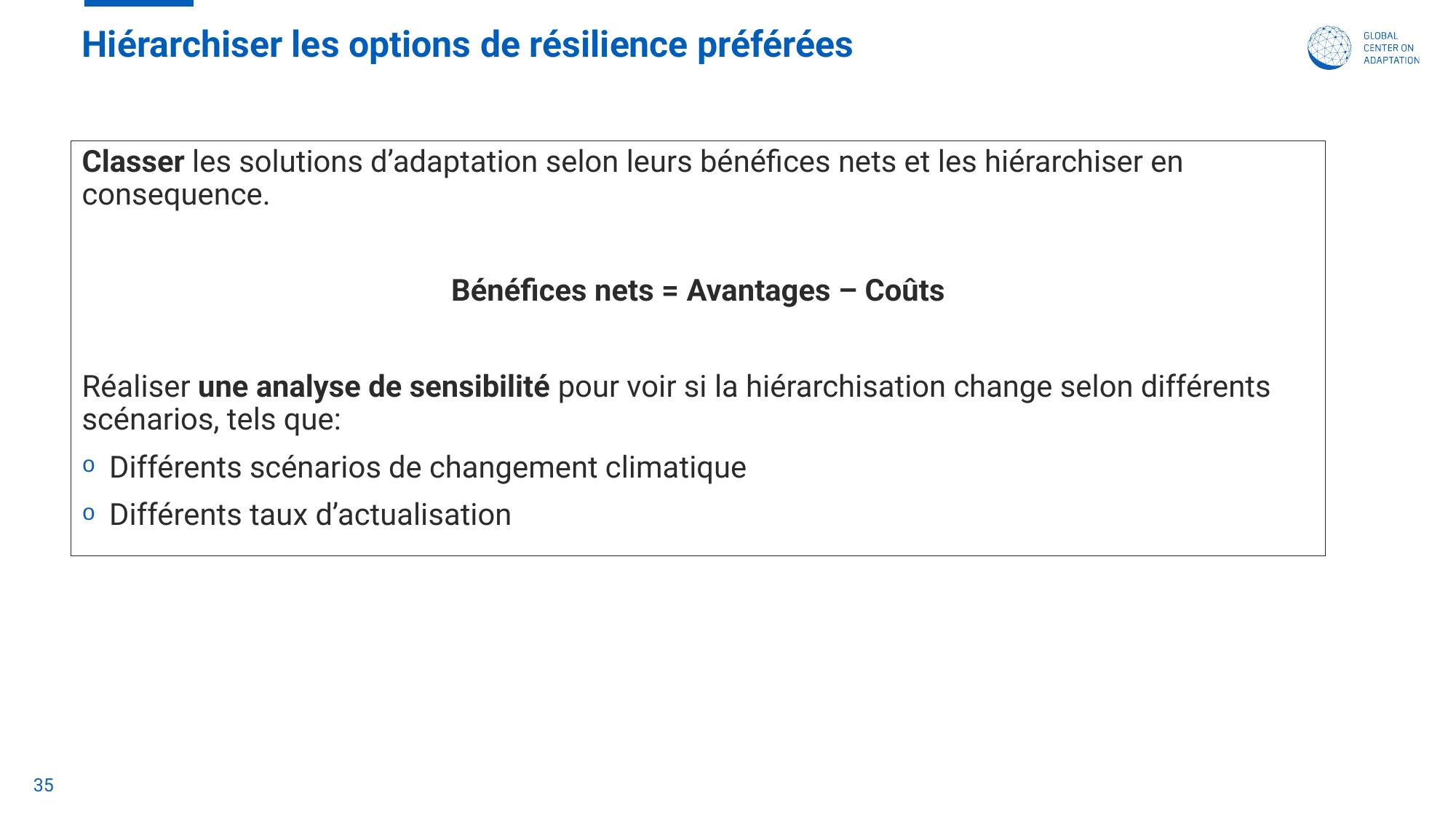

# Hiérarchiser les options de résilience préférées
Classer les solutions d’adaptation selon leurs bénéfices nets et les hiérarchiser en consequence.

Bénéfices nets = Avantages – Coûts

Réaliser une analyse de sensibilité pour voir si la hiérarchisation change selon différents scénarios, tels que:
Différents scénarios de changement climatique
Différents taux d’actualisation